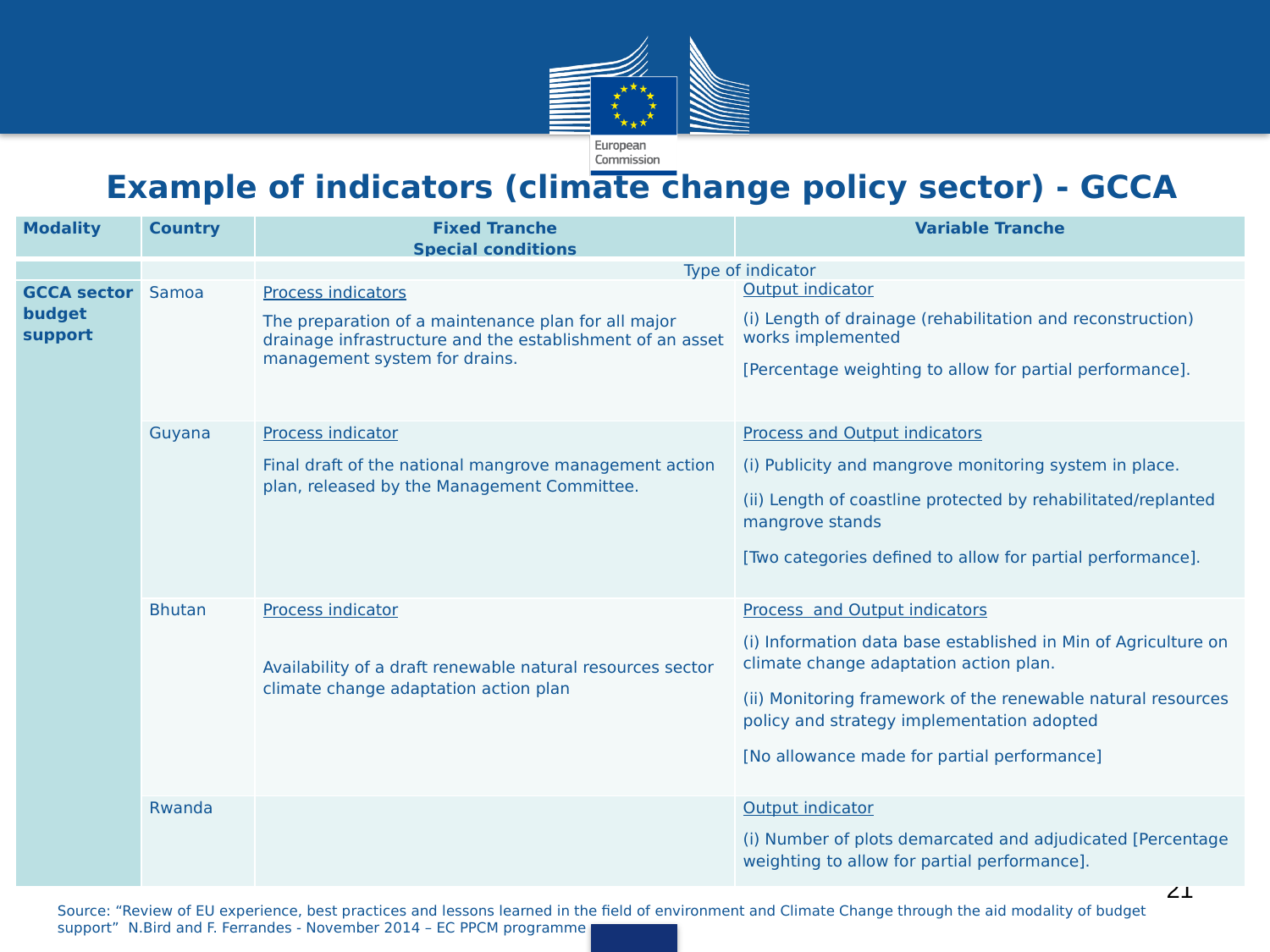

# Example of indicators (climate change policy sector) - GCCA
| Modality | Country | Fixed Tranche Special conditions | Variable Tranche |
| --- | --- | --- | --- |
|  |  | Type of indicator |  |
| GCCA sector budget support | Samoa | Process indicators The preparation of a maintenance plan for all major drainage infrastructure and the establishment of an asset management system for drains. | Output indicator (i) Length of drainage (rehabilitation and reconstruction) works implemented [Percentage weighting to allow for partial performance]. |
|  | Guyana | Process indicator Final draft of the national mangrove management action plan, released by the Management Committee. | Process and Output indicators (i) Publicity and mangrove monitoring system in place. (ii) Length of coastline protected by rehabilitated/replanted mangrove stands [Two categories defined to allow for partial performance]. |
|  | Bhutan | Process indicator Availability of a draft renewable natural resources sector climate change adaptation action plan | Process and Output indicators (i) Information data base established in Min of Agriculture on climate change adaptation action plan. (ii) Monitoring framework of the renewable natural resources policy and strategy implementation adopted [No allowance made for partial performance] |
|  | Rwanda |  | Output indicator (i) Number of plots demarcated and adjudicated [Percentage weighting to allow for partial performance]. |
21
Source: “Review of EU experience, best practices and lessons learned in the field of environment and Climate Change through the aid modality of budget support”  N.Bird and F. Ferrandes - November 2014 – EC PPCM programme